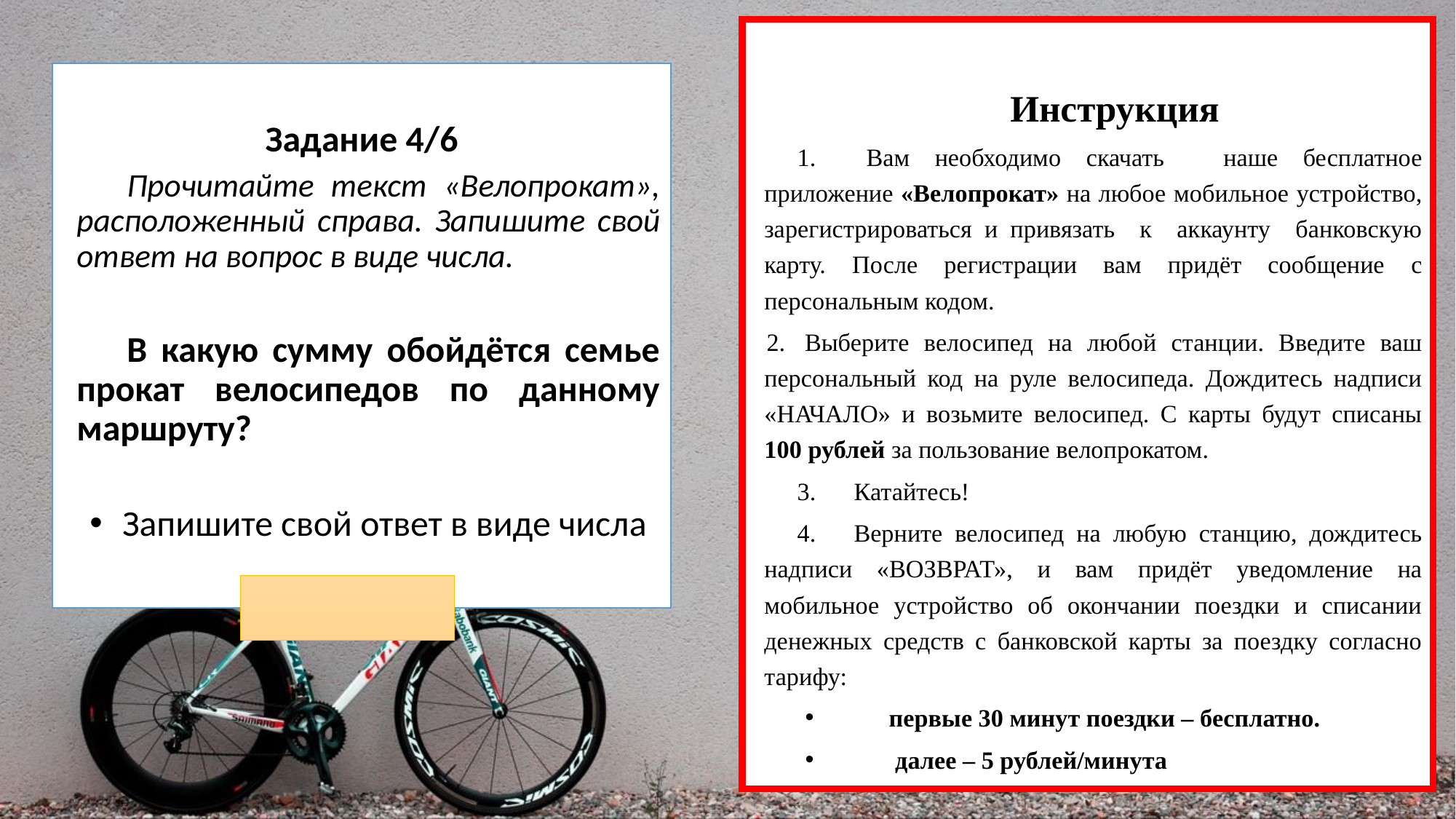

Инструкция
1.  Вам необходимо скачать	 наше бесплатное приложение «Велопрокат» на любое мобильное устройство, зарегистрироваться и привязать  к  аккаунту  банковскую карту. После регистрации вам придёт сообщение с персональным кодом.
Выберите велосипед на любой станции. Введите ваш персональный код на руле велосипеда. Дождитесь надписи «НАЧАЛО» и возьмите велосипед. С карты будут списаны 100 рублей за пользование велопрокатом.
3.	Катайтесь!
4.	Верните велосипед на любую станцию, дождитесь надписи «ВОЗВРАТ», и вам придёт уведомление на мобильное устройство об окончании поездки и списании денежных средств с банковской карты за поездку согласно тарифу:
первые 30 минут поездки – бесплатно.
 далее – 5 рублей/минута

Инструкция
1.  Вам необходимо скачать 	наше бесплатное приложение «Велопрокат» на любое мобильное устройство, зарегистрироваться и привязать  к  аккаунту  банковскую карту. После регистрации вам придёт сообщение с персональным кодом.
2.	Выберите велосипед на любой станции. Введите ваш персональный код на руле велосипеда. Дождитесь надписи «НАЧАЛО» и возьмите велосипед. С карты будут списаны 100 рублей за пользование велопрокатом.
3.	Катайтесь!
4.	Верните велосипед на любую станцию, дождитесь надписи «ВОЗВРАТ», и вам придёт уведомление на мобильное устройство об окончании поездки и списании денежных средств с банковской карты за поездку согласно тарифу:
первые 30 минут поездки – бесплатно.
 далее – 4 рубля/минута

Задание 4/6
Прочитайте текст «Велопрокат», расположенный справа. Запишите свой ответ на вопрос в виде числа.

В какую сумму обойдётся семье прокат велосипедов по данному маршруту?

Запишите свой ответ в виде числа